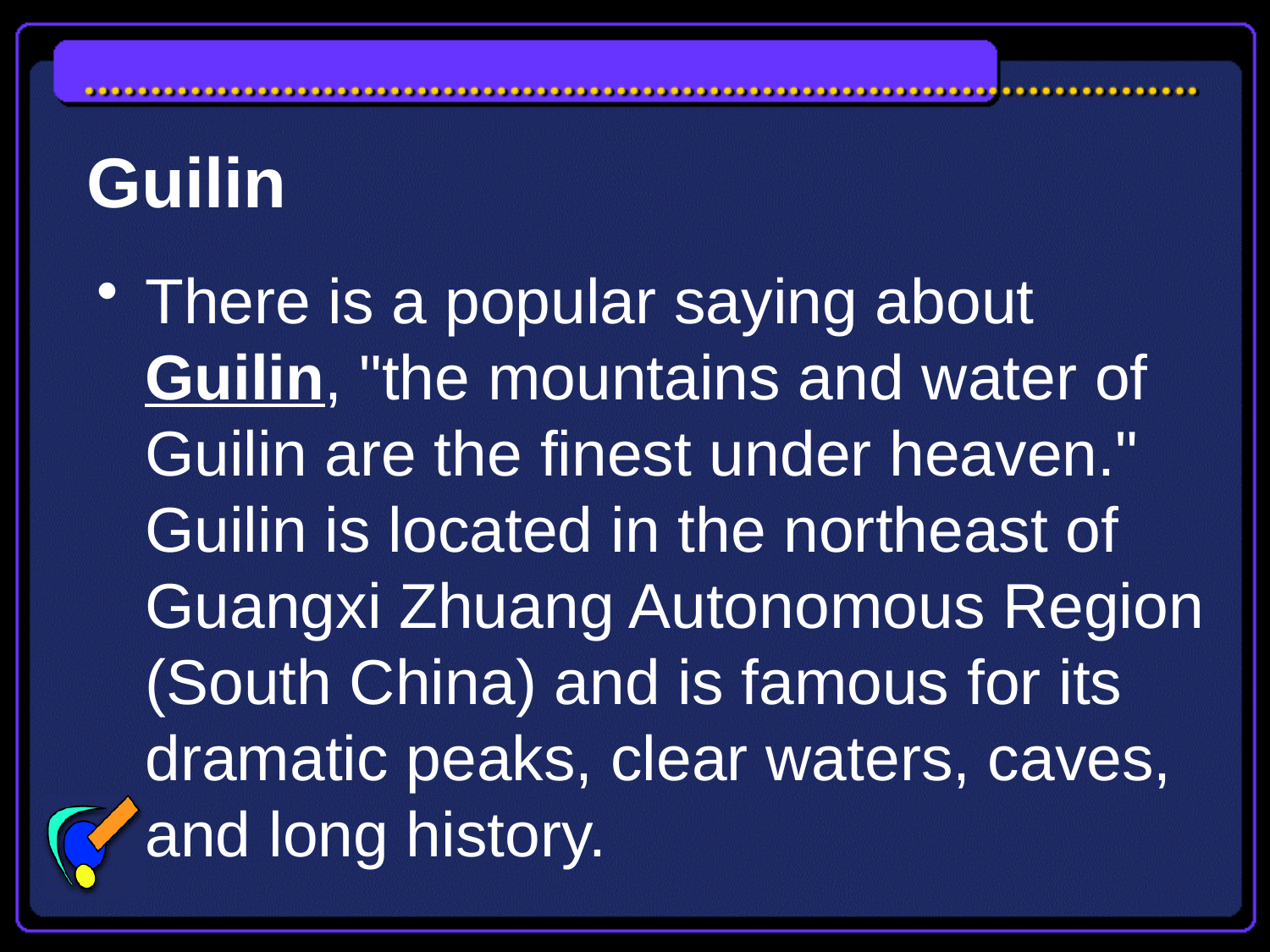

# Guilin
There is a popular saying about Guilin, "the mountains and water of Guilin are the finest under heaven." Guilin is located in the northeast of Guangxi Zhuang Autonomous Region (South China) and is famous for its dramatic peaks, clear waters, caves, and long history.